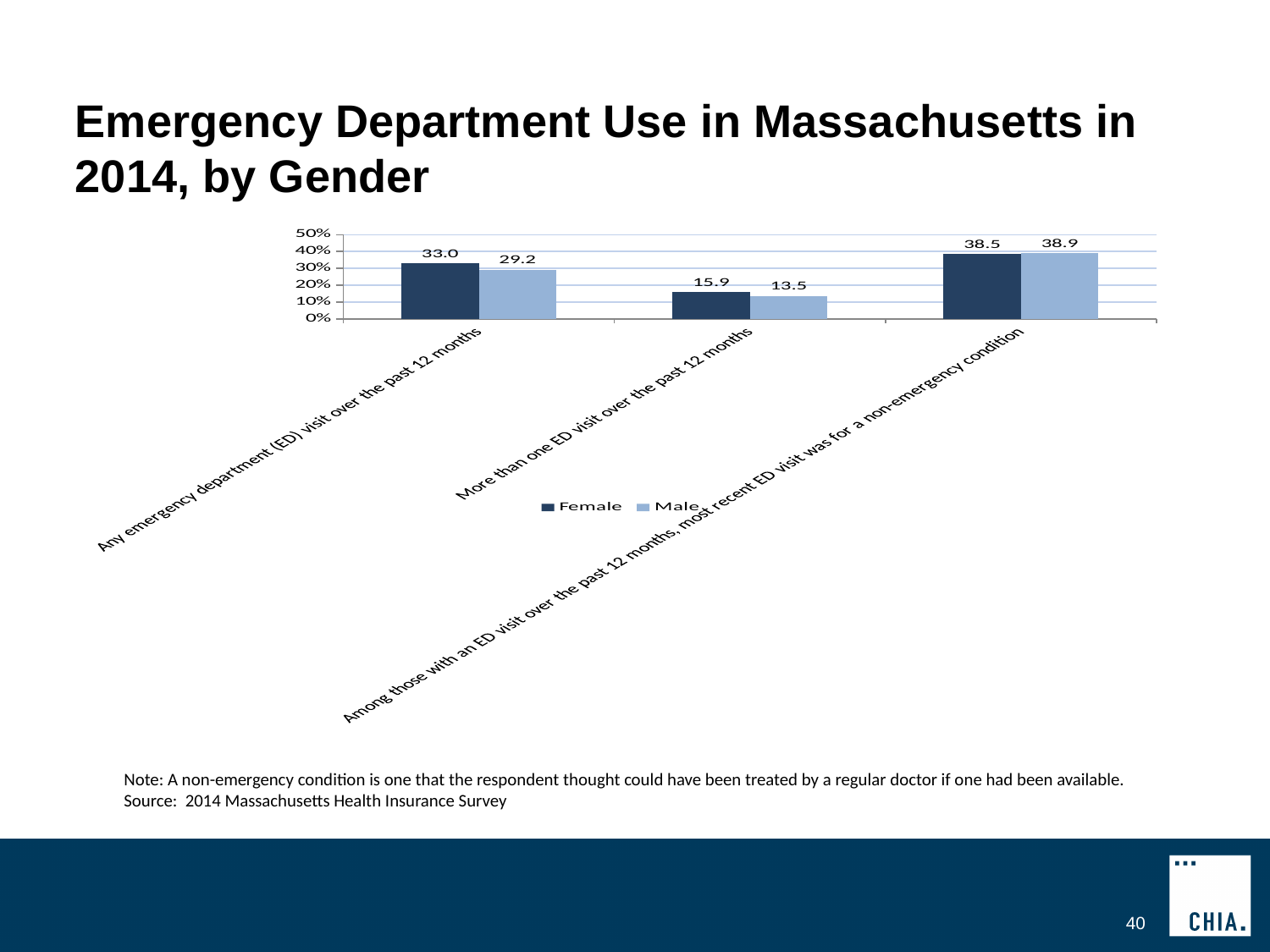

# Emergency Department Use in Massachusetts in 2014, by Gender

### Chart

| Category | Female | Male |
|---|---|---|
| Any emergency department (ED) visit over the past 12 months | 32.999494908539965 | 29.218037251464935 |
| More than one ED visit over the past 12 months | 15.889126286725352 | 13.507675900582067 |
| Among those with an ED visit over the past 12 months, most recent ED visit was for a non-emergency condition | 38.5 | 38.9 |
Note: A non-emergency condition is one that the respondent thought could have been treated by a regular doctor if one had been available.
Source:  2014 Massachusetts Health Insurance Survey
40